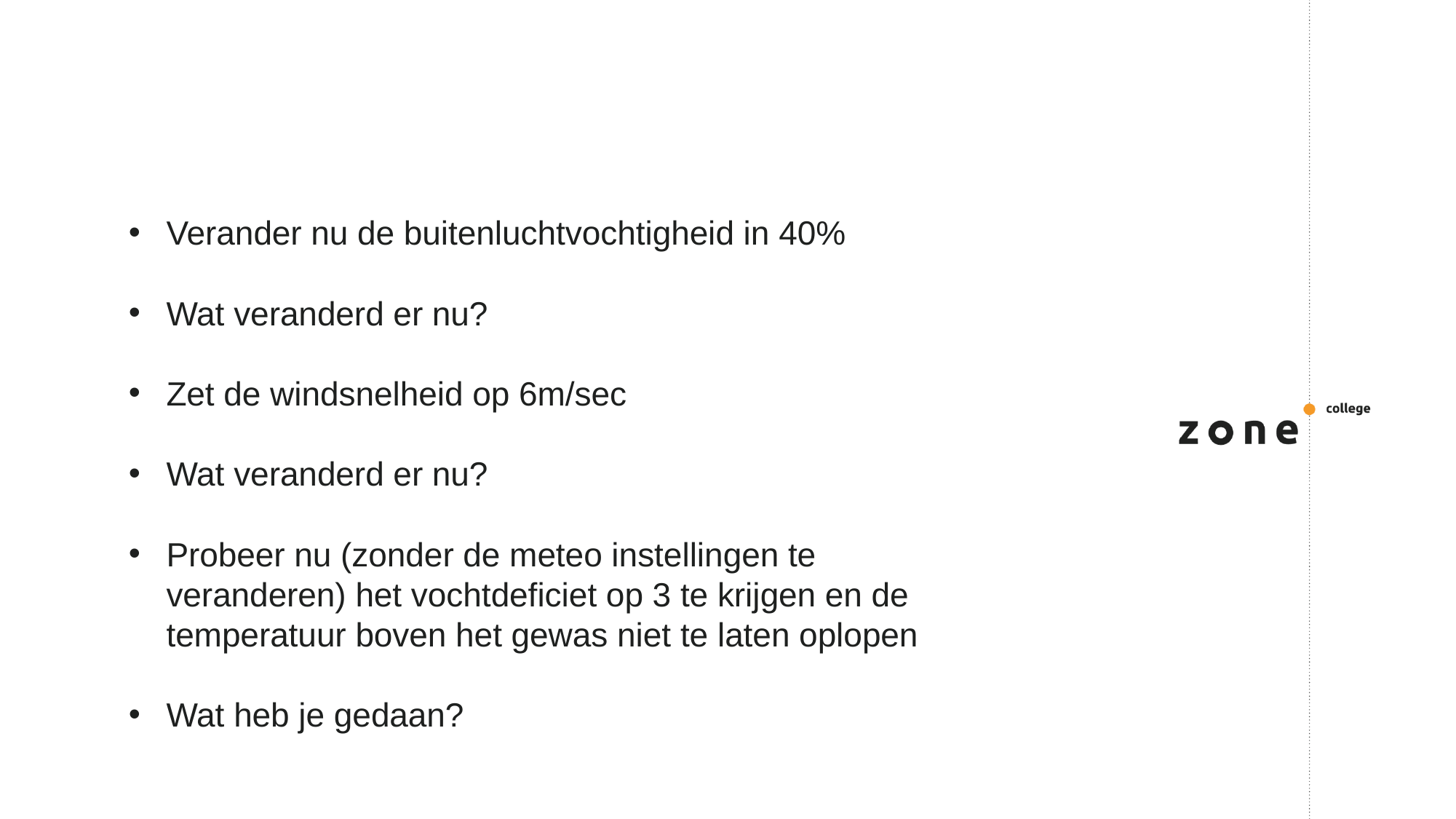

#
Verander nu de buitenluchtvochtigheid in 40%

Wat veranderd er nu?

Zet de windsnelheid op 6m/sec

Wat veranderd er nu?

Probeer nu (zonder de meteo instellingen te veranderen) het vochtdeficiet op 3 te krijgen en de temperatuur boven het gewas niet te laten oplopen

Wat heb je gedaan?